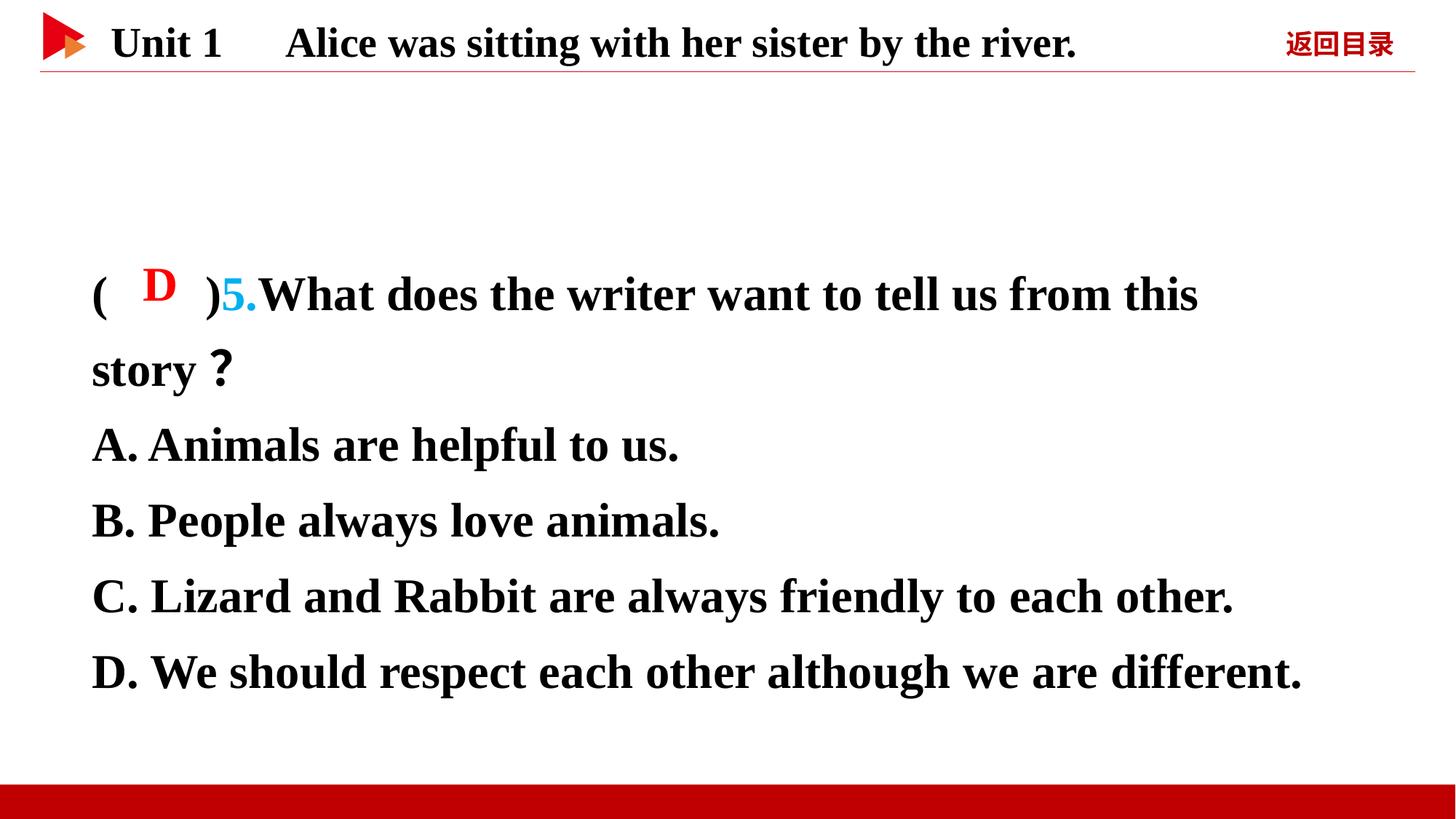

(        )5.What does the writer want to tell us from this story？
A. Animals are helpful to us.
B. People always love animals.
C. Lizard and Rabbit are always friendly to each other.
D. We should respect each other although we are different.
   D